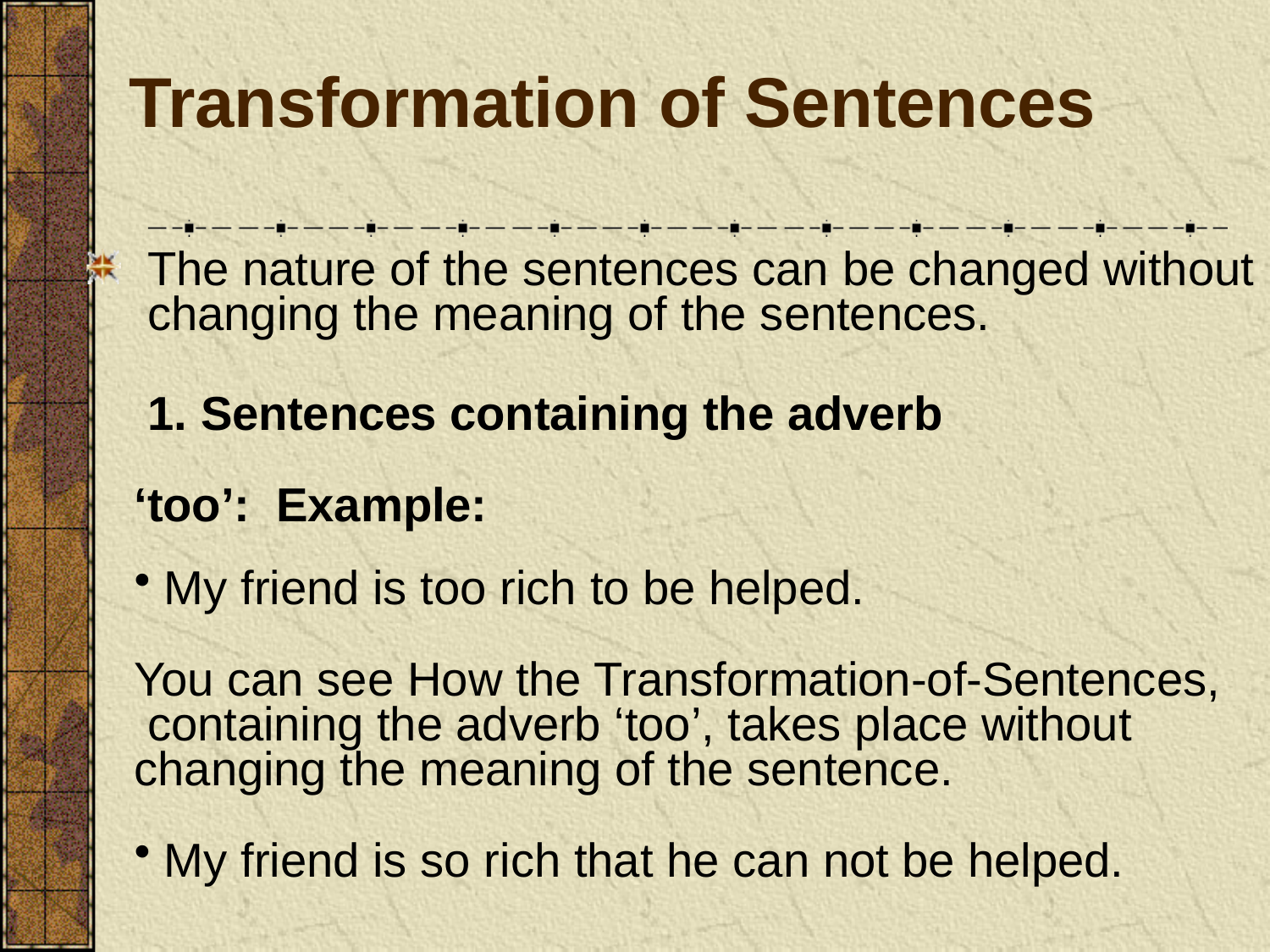

# Transformation of Sentences
The nature of the sentences can be changed without  changing the meaning of the sentences.
1. Sentences containing the adverb ‘too’:  Example:
My friend is too rich to be helped.
You can see How the Transformation-of-Sentences,  containing the adverb ‘too’, takes place without  changing the meaning of the sentence.
My friend is so rich that he can not be helped.